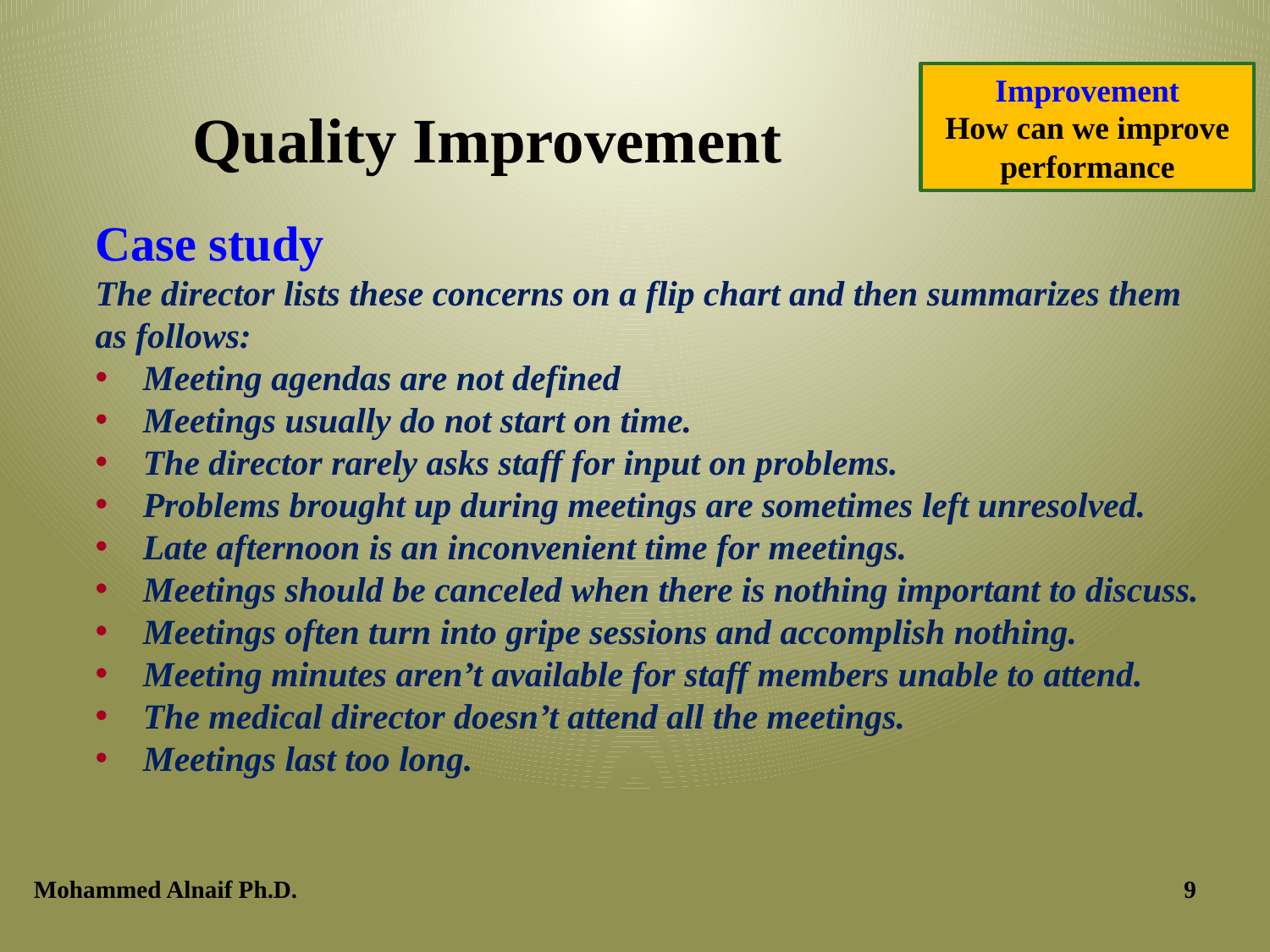

Improvement
How can we improve performance
# Quality Improvement
Case study
The director lists these concerns on a flip chart and then summarizes them as follows:
Meeting agendas are not defined
Meetings usually do not start on time.
The director rarely asks staff for input on problems.
Problems brought up during meetings are sometimes left unresolved.
Late afternoon is an inconvenient time for meetings.
Meetings should be canceled when there is nothing important to discuss.
Meetings often turn into gripe sessions and accomplish nothing.
Meeting minutes aren’t available for staff members unable to attend.
The medical director doesn’t attend all the meetings.
Meetings last too long.
Mohammed Alnaif Ph.D.
9